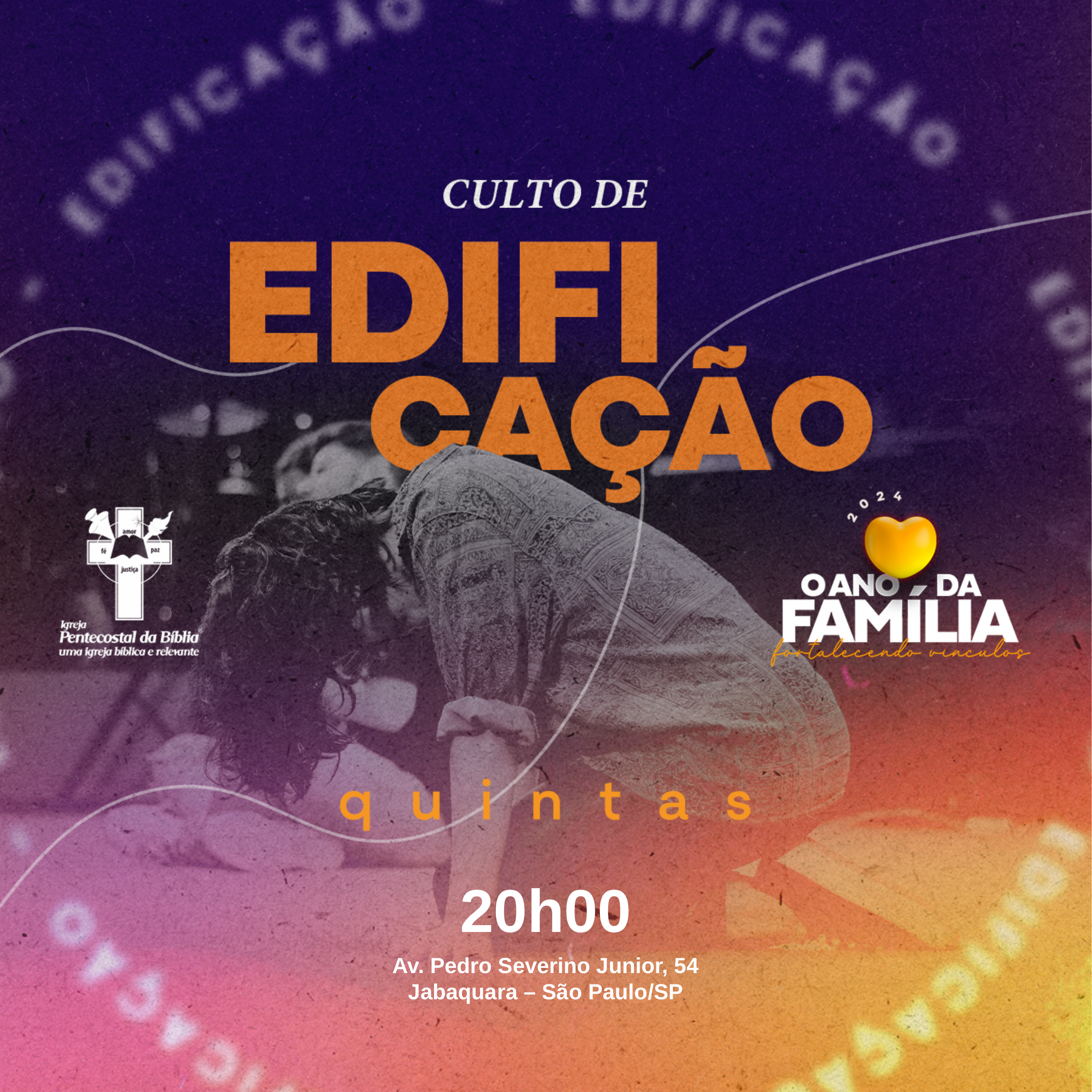

20h00
Av. Pedro Severino Junior, 54
Jabaquara – São Paulo/SP